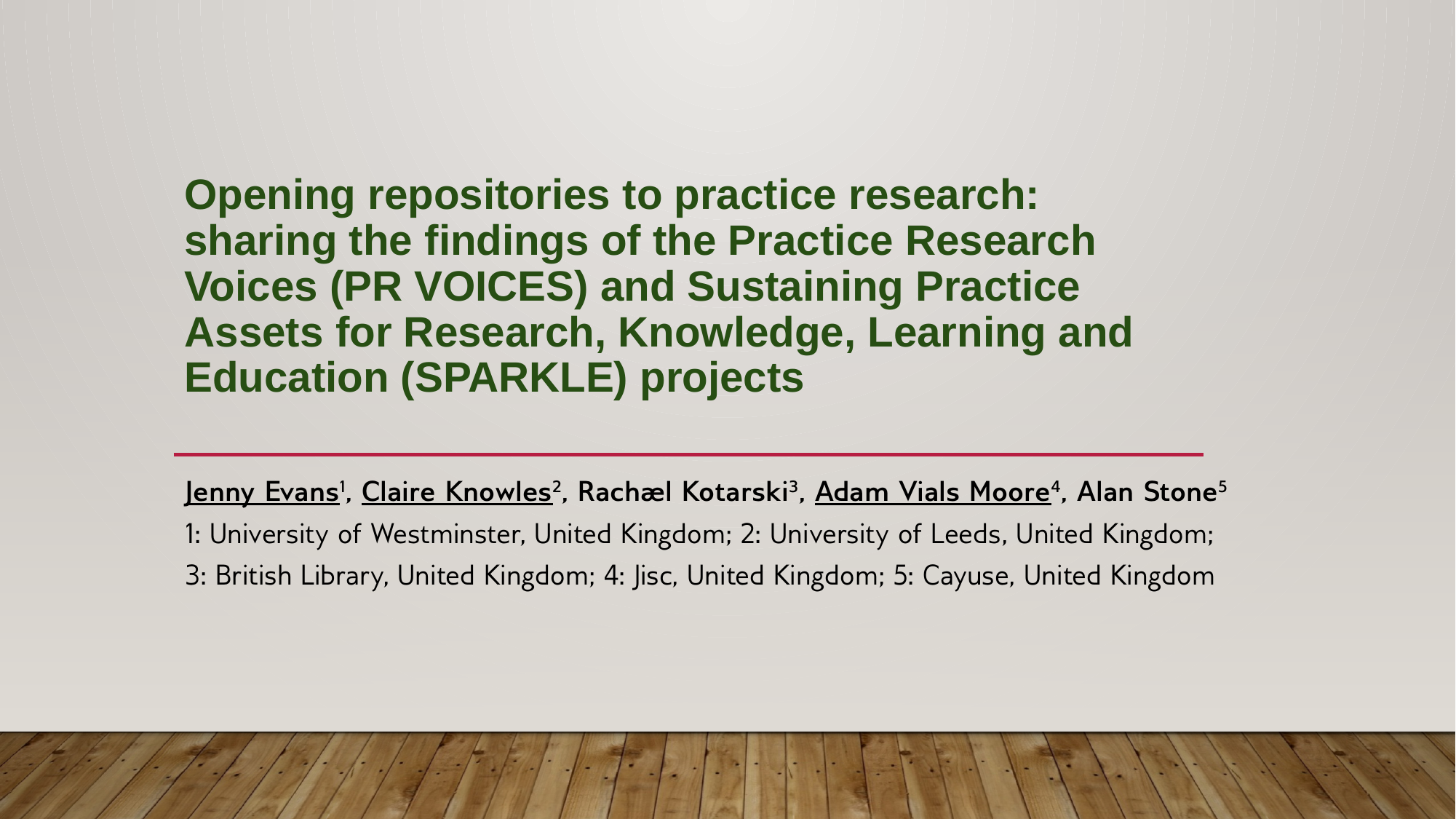

# Opening repositories to practice research: sharing the findings of the Practice Research Voices (PR VOICES) and Sustaining Practice Assets for Research, Knowledge, Learning and Education (SPARKLE) projects
Jenny Evans1, Claire Knowles2, Rachael Kotarski3, Adam Vials Moore4, Alan Stone5
1: University of Westminster, United Kingdom; 2: University of Leeds, United Kingdom; 3: British Library, United Kingdom; 4: Jisc, United Kingdom; 5: Cayuse, United Kingdom